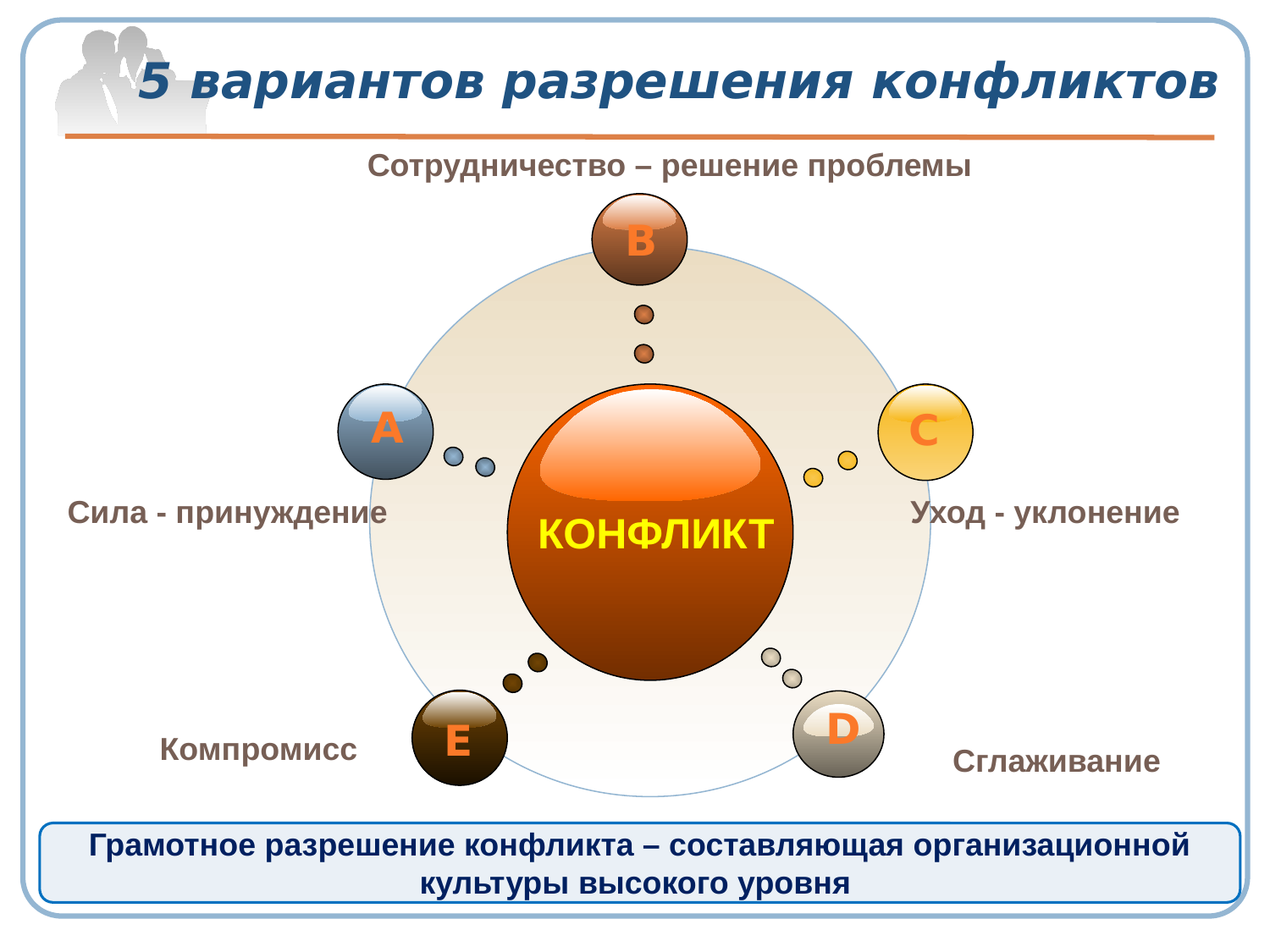

# 5 вариантов разрешения конфликтов
Сотрудничество – решение проблемы

B

A

C

Сила - принуждение
Уход - уклонение
КОНФЛИКТ

E

D
Компромисс
Сглаживание
Грамотное разрешение конфликта – составляющая организационной культуры высокого уровня